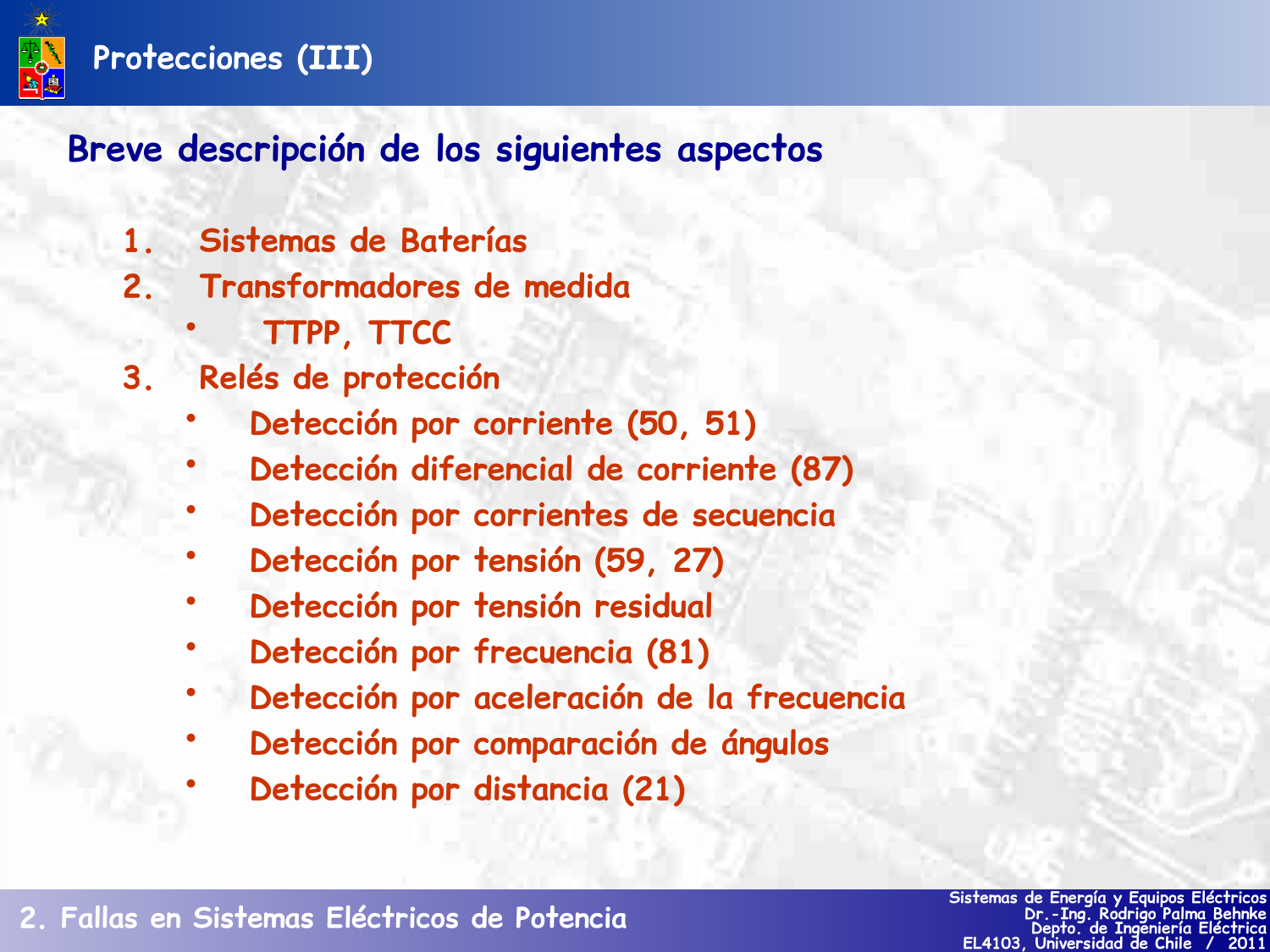

Protecciones (III)
Breve descripción de los siguientes aspectos
 Sistemas de Baterías
 Transformadores de medida
 TTPP, TTCC
 Relés de protección
Detección por corriente (50, 51)
Detección diferencial de corriente (87)
Detección por corrientes de secuencia
Detección por tensión (59, 27)
Detección por tensión residual
Detección por frecuencia (81)
Detección por aceleración de la frecuencia
Detección por comparación de ángulos
Detección por distancia (21)
2. Fallas en Sistemas Eléctricos de Potencia